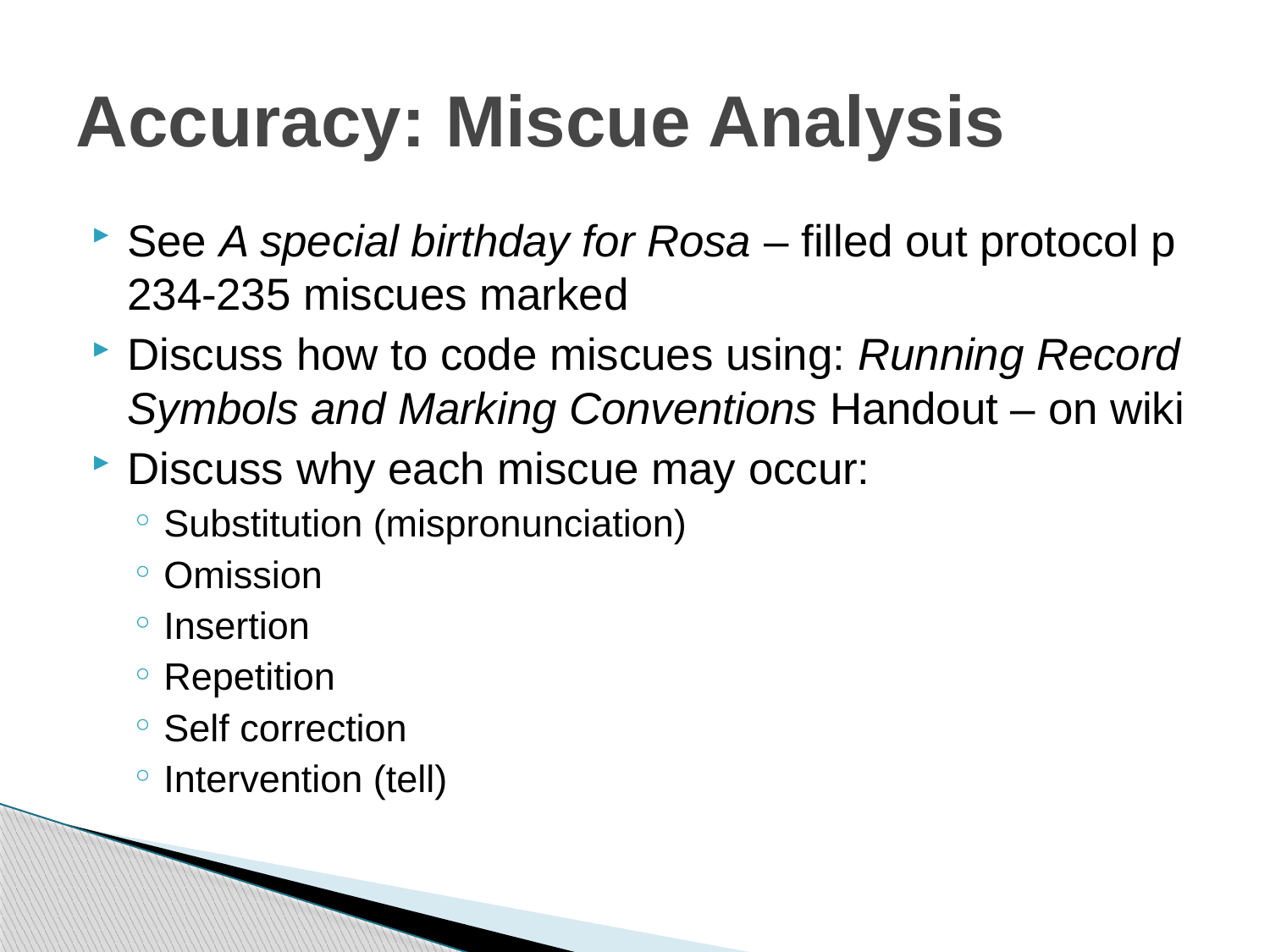

# Accuracy: Miscue Analysis
See A special birthday for Rosa – filled out protocol p 234-235 miscues marked
Discuss how to code miscues using: Running Record Symbols and Marking Conventions Handout – on wiki
Discuss why each miscue may occur:
Substitution (mispronunciation)
Omission
Insertion
Repetition
Self correction
Intervention (tell)